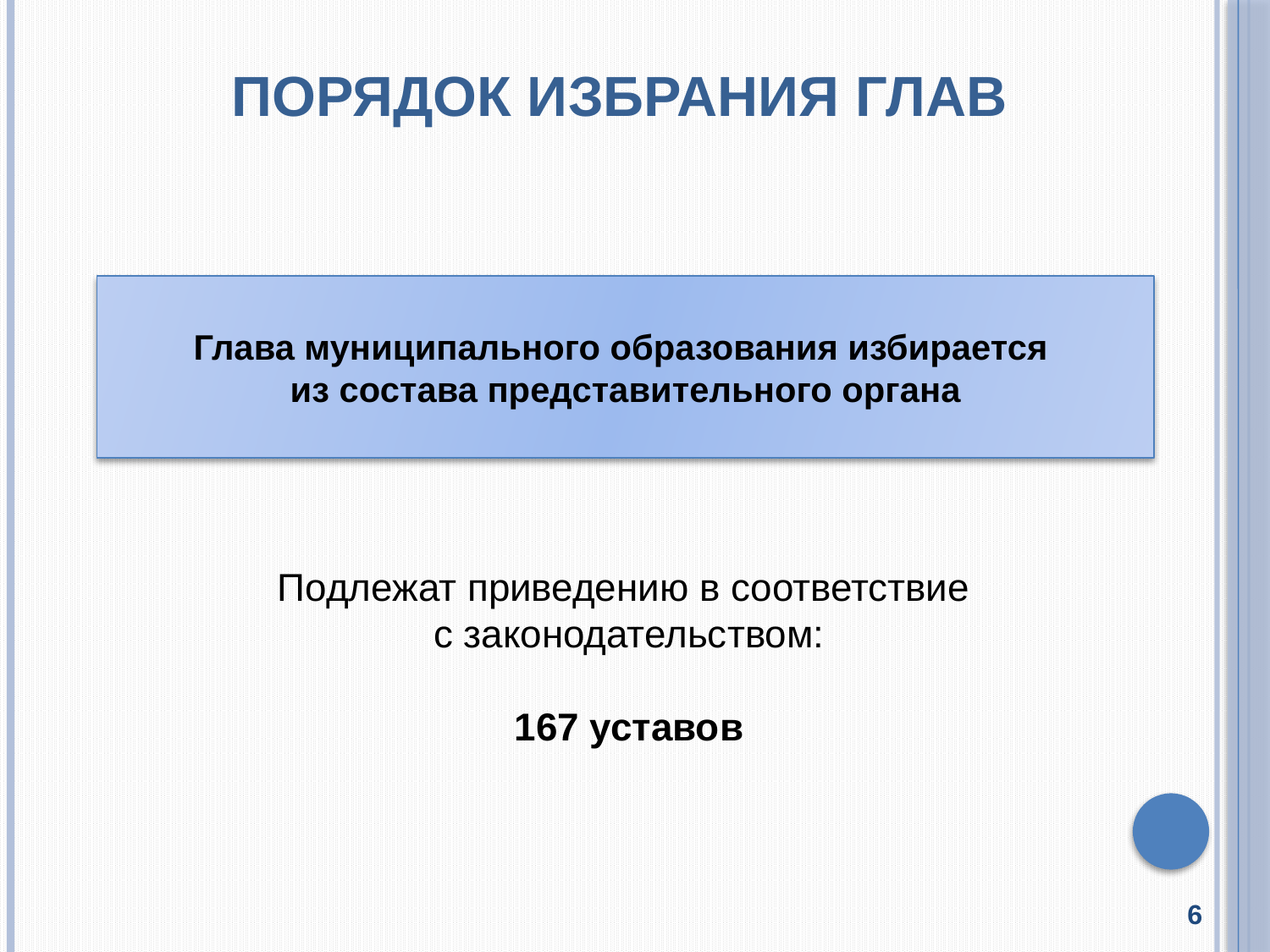

# Порядок избрания глав

Глава муниципального образования избирается
из состава представительного органа

Подлежат приведению в соответствие
с законодательством:

167 уставов
 6